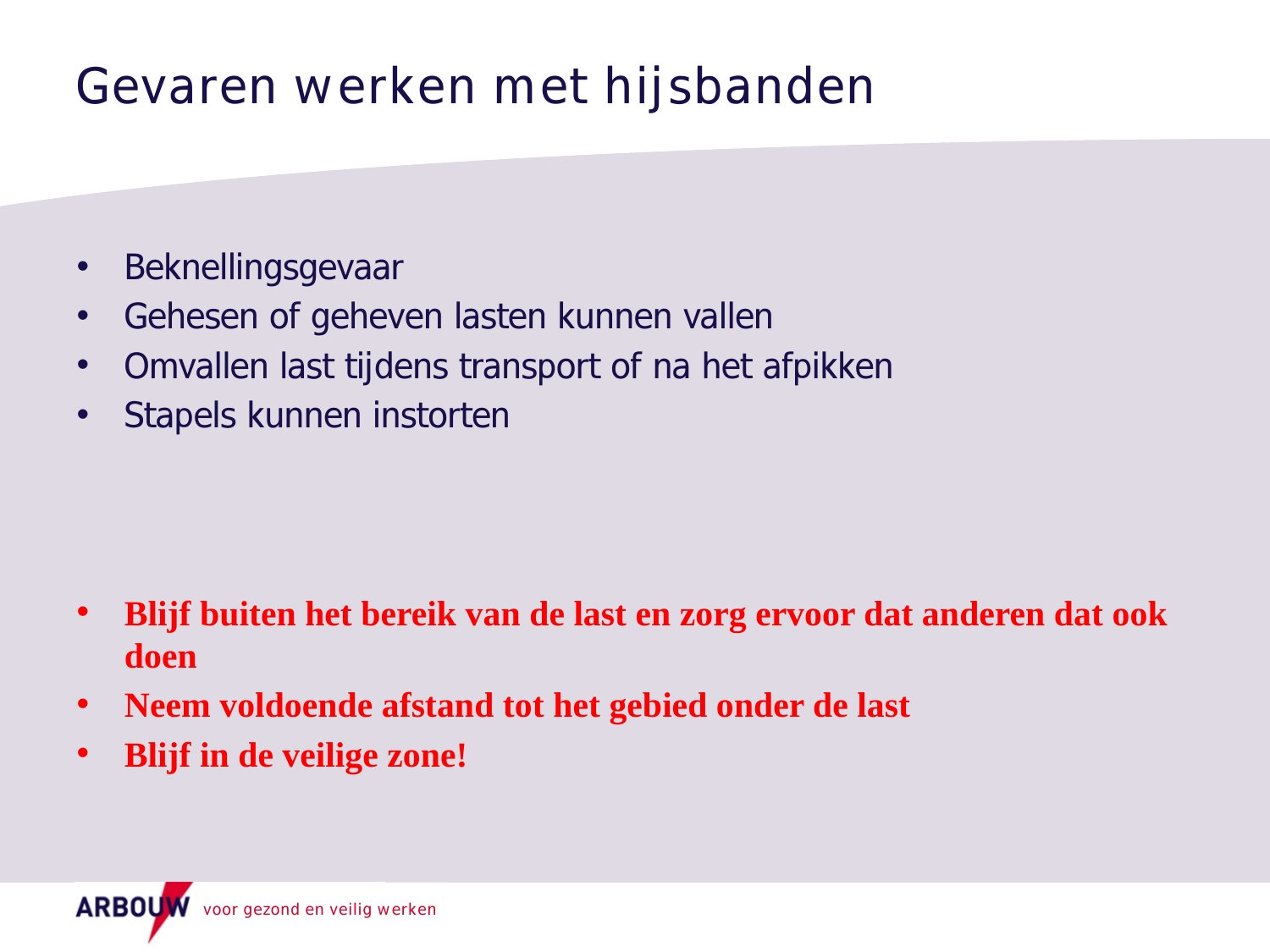

# Gevaren werken met hijsbanden
Beknellingsgevaar
Gehesen of geheven lasten kunnen vallen
Omvallen last tijdens transport of na het afpikken
Stapels kunnen instorten

Blijf buiten het bereik van de last en zorg ervoor dat anderen dat ook doen
Neem voldoende afstand tot het gebied onder de last
Blijf in de veilige zone!